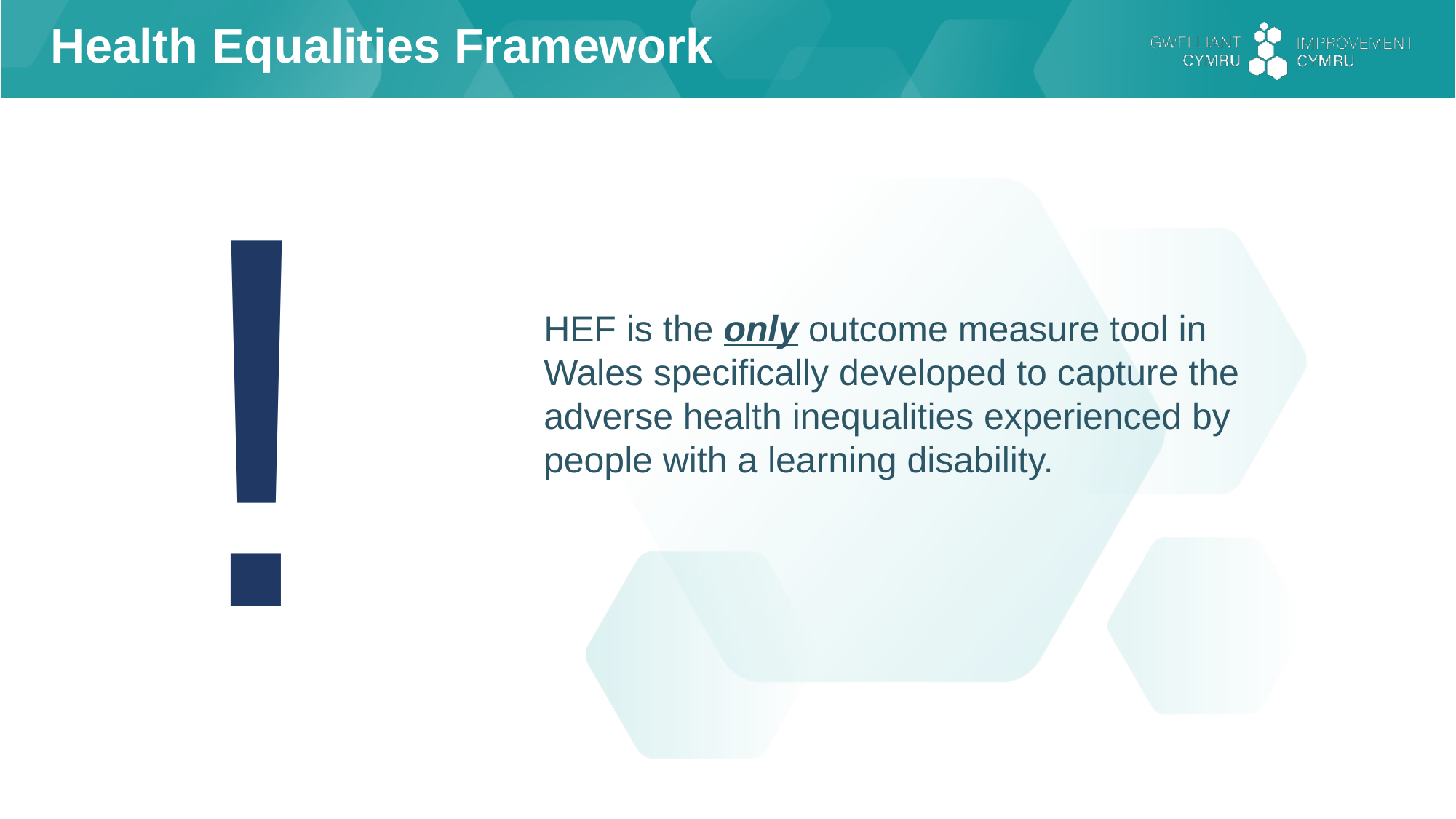

Health Equalities Framework
!
HEF is the only outcome measure tool in Wales specifically developed to capture the adverse health inequalities experienced by people with a learning disability.